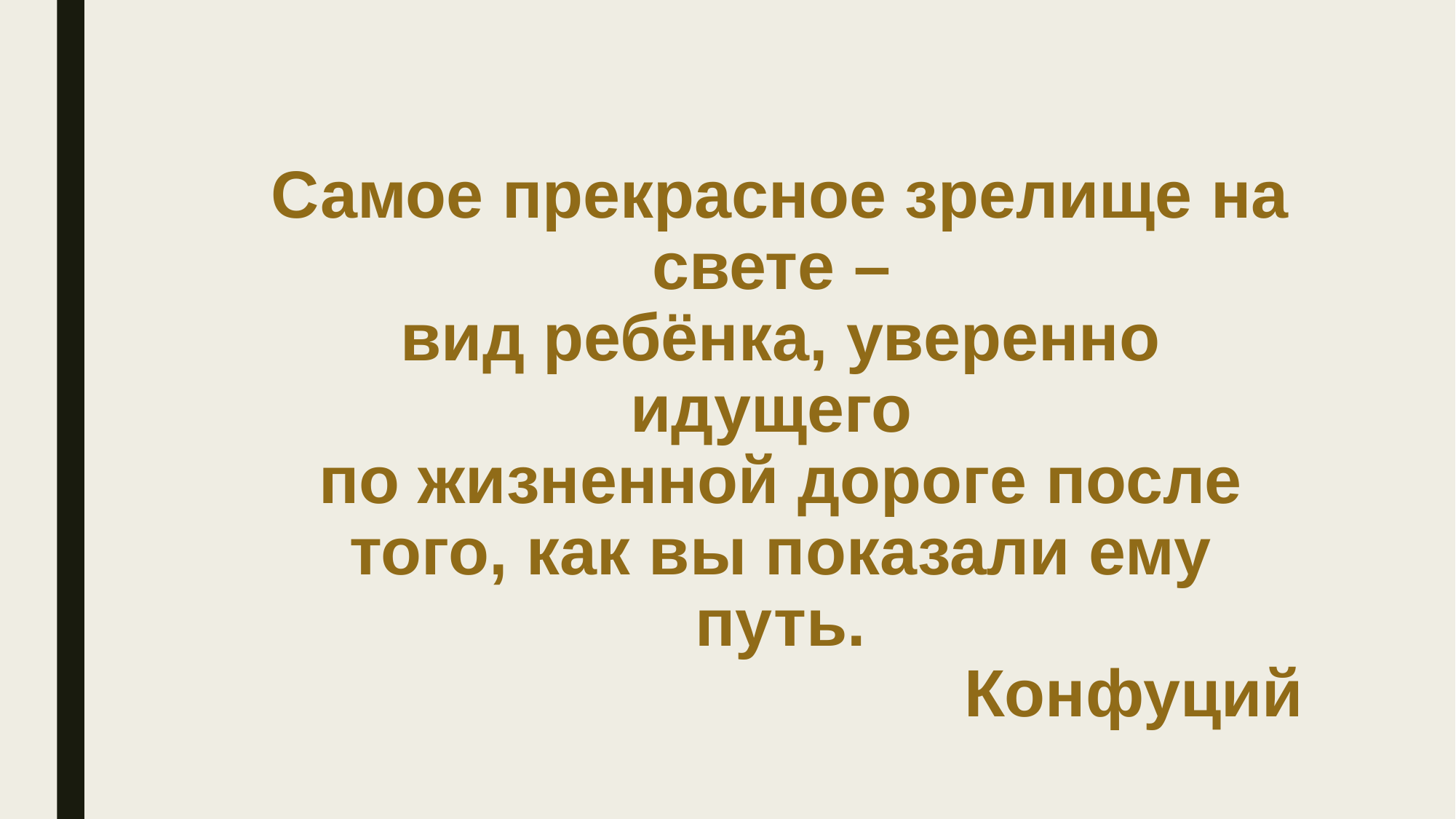

Самое прекрасное зрелище на свете –
вид ребёнка, уверенно идущего
по жизненной дороге после того, как вы показали ему путь.
Конфуций